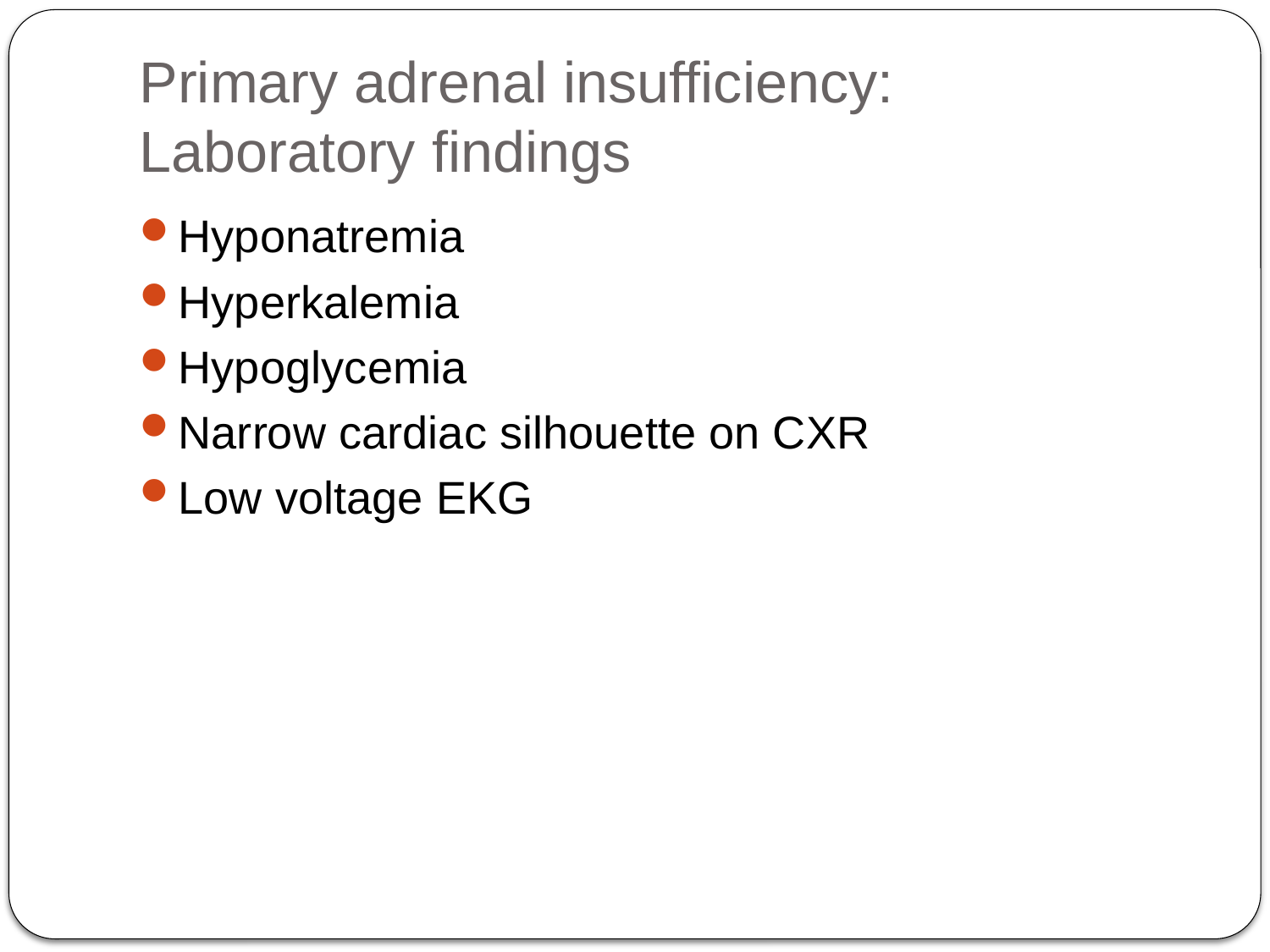

# Primary adrenal insufficiency: Laboratory findings
Hyponatremia
Hyperkalemia
Hypoglycemia
Narrow cardiac silhouette on CXR
Low voltage EKG